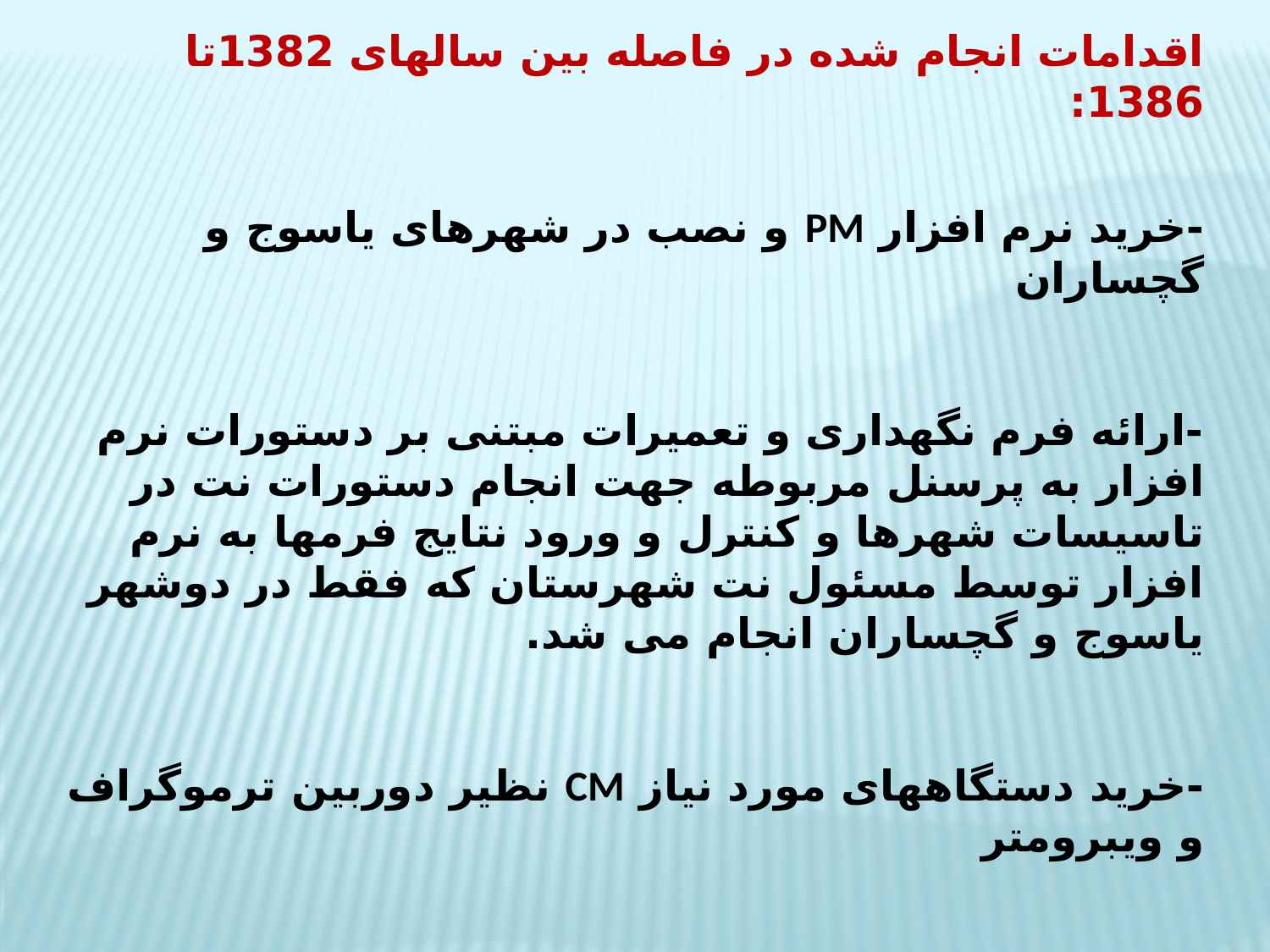

اقدامات انجام شده در فاصله بین سالهای 1382تا 1386:

-خرید نرم افزار PM و نصب در شهرهای یاسوج و گچساران

-ارائه فرم نگهداری و تعمیرات مبتنی بر دستورات نرم افزار به پرسنل مربوطه جهت انجام دستورات نت در تاسیسات شهرها و کنترل و ورود نتایج فرمها به نرم افزار توسط مسئول نت شهرستان که فقط در دوشهر یاسوج و گچساران انجام می شد.

-خرید دستگاههای مورد نیاز CM نظیر دوربین ترموگراف و ویبرومتر